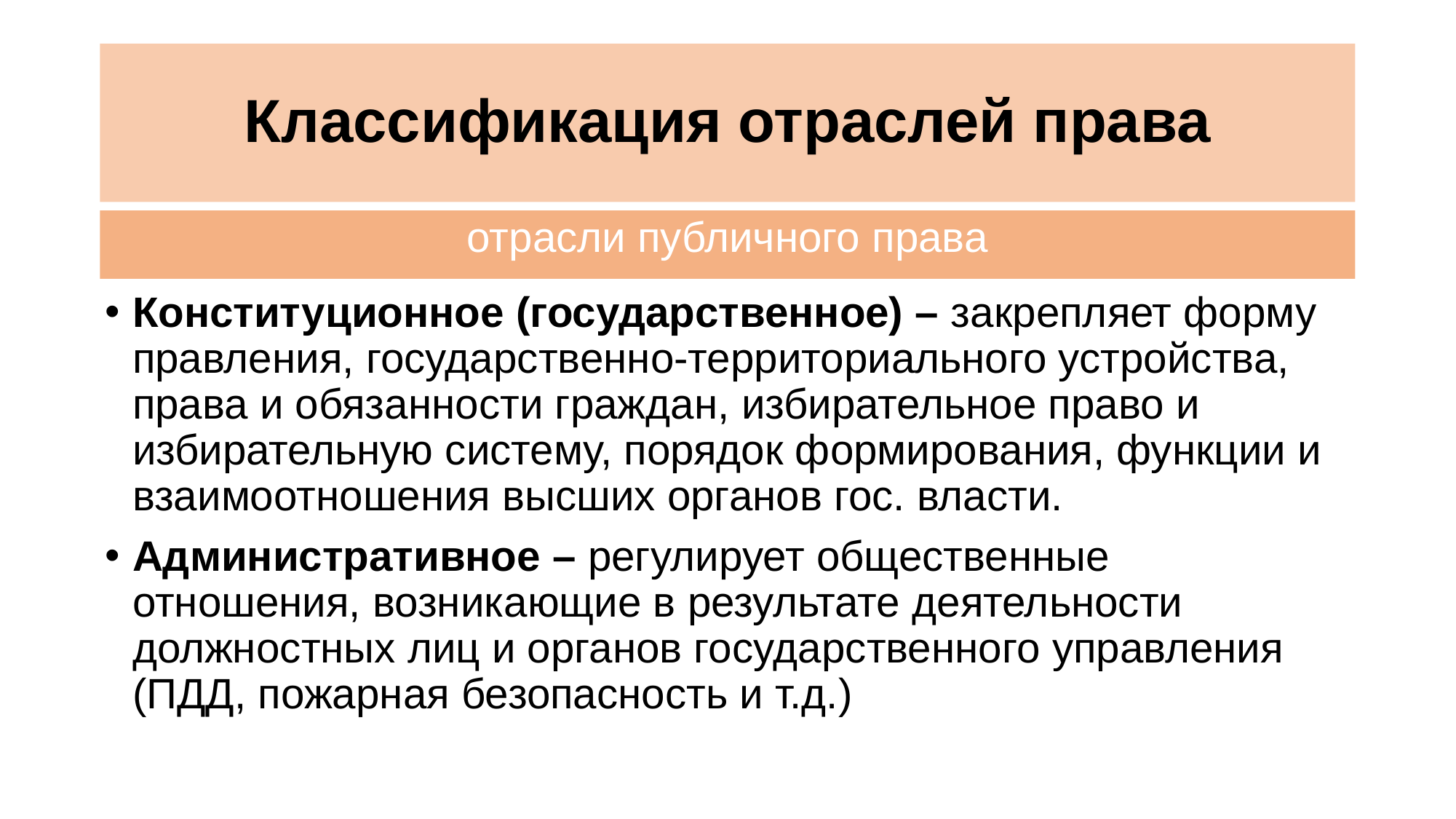

# Классификация отраслей права
отрасли публичного права
Конституционное (государственное) – закрепляет форму правления, государственно-территориального устройства, права и обязанности граждан, избирательное право и избирательную систему, порядок формирования, функции и взаимоотношения высших органов гос. власти.
Административное – регулирует общественные отношения, возникающие в результате деятельности должностных лиц и органов государственного управления (ПДД, пожарная безопасность и т.д.)